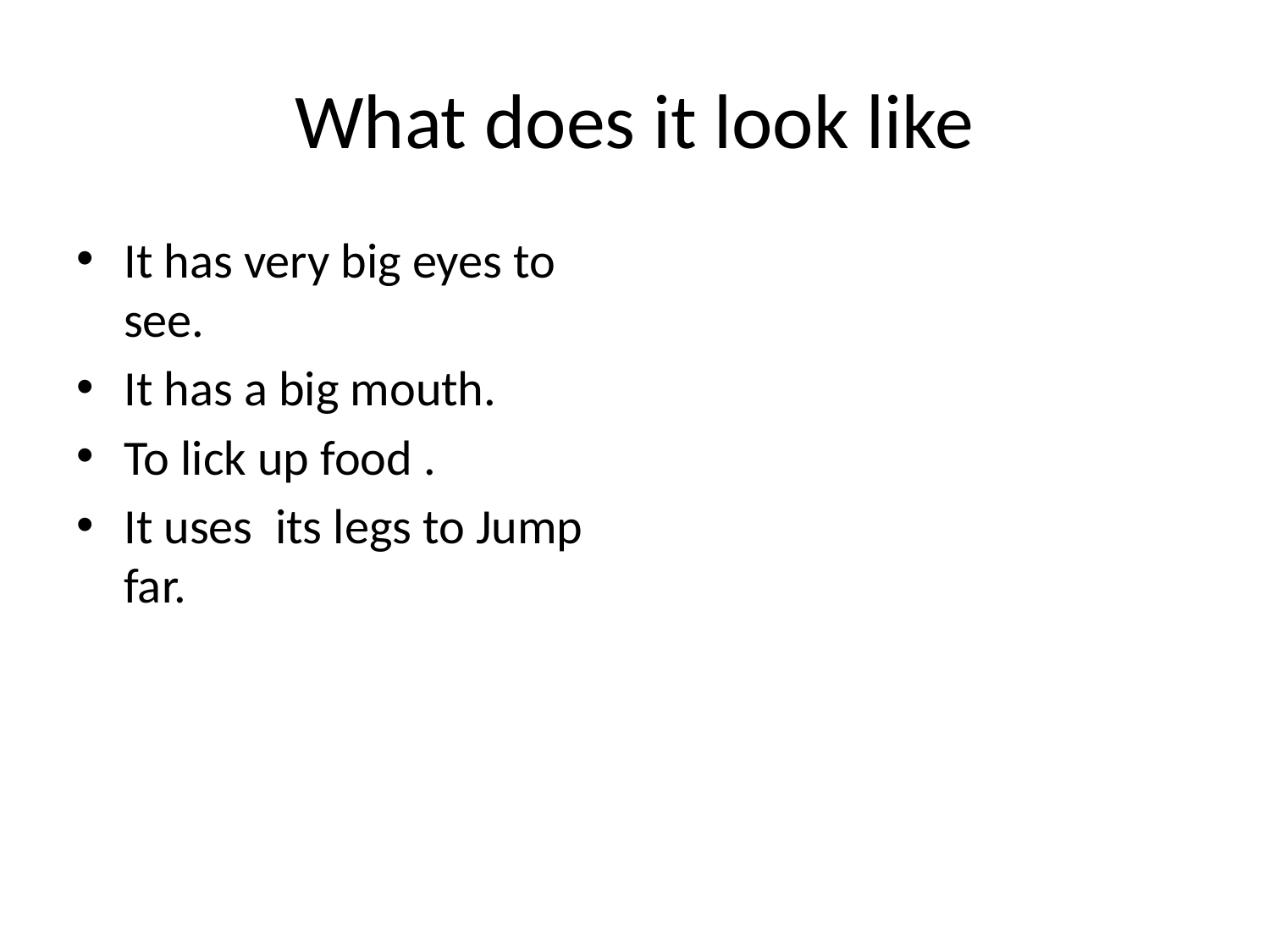

# What does it look like
It has very big eyes to see.
It has a big mouth.
To lick up food .
It uses  its legs to Jump far.